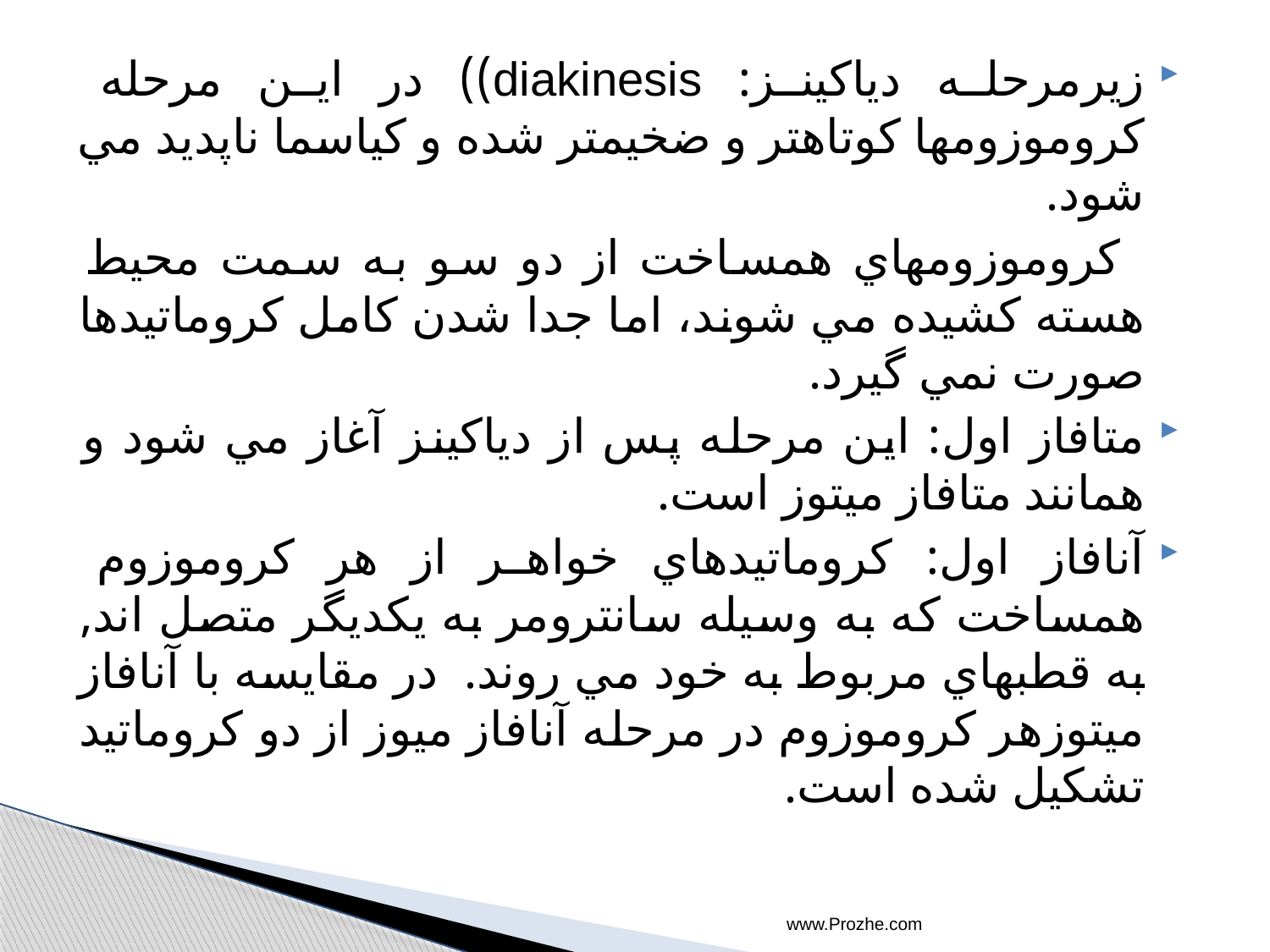

زيرمرحله دياكينز: diakinesis)) در این مرحله كروموزومها كوتاهتر و ضخيمتر شده و كياسما ناپديد مي شود.
   كروموزومهاي همساخت از دو سو به سمت محيط هسته كشيده مي شوند، اما جدا شدن كامل كروماتيدها صورت نمي گيرد.
متافاز اول: اين مرحله پس از دياكينز آغاز مي شود و همانند متافاز ميتوز است.
آنافاز اول: كروماتيدهاي خواهر از هر كروموزوم همساخت كه به وسيله سانترومر به يكديگر متصل اند, به قطبهاي مربوط به خود مي روند.  در مقايسه با آنافاز ميتوزهر كروموزوم در مرحله آنافاز ميوز از دو كروماتيد تشكيل شده است.

www.Prozhe.com